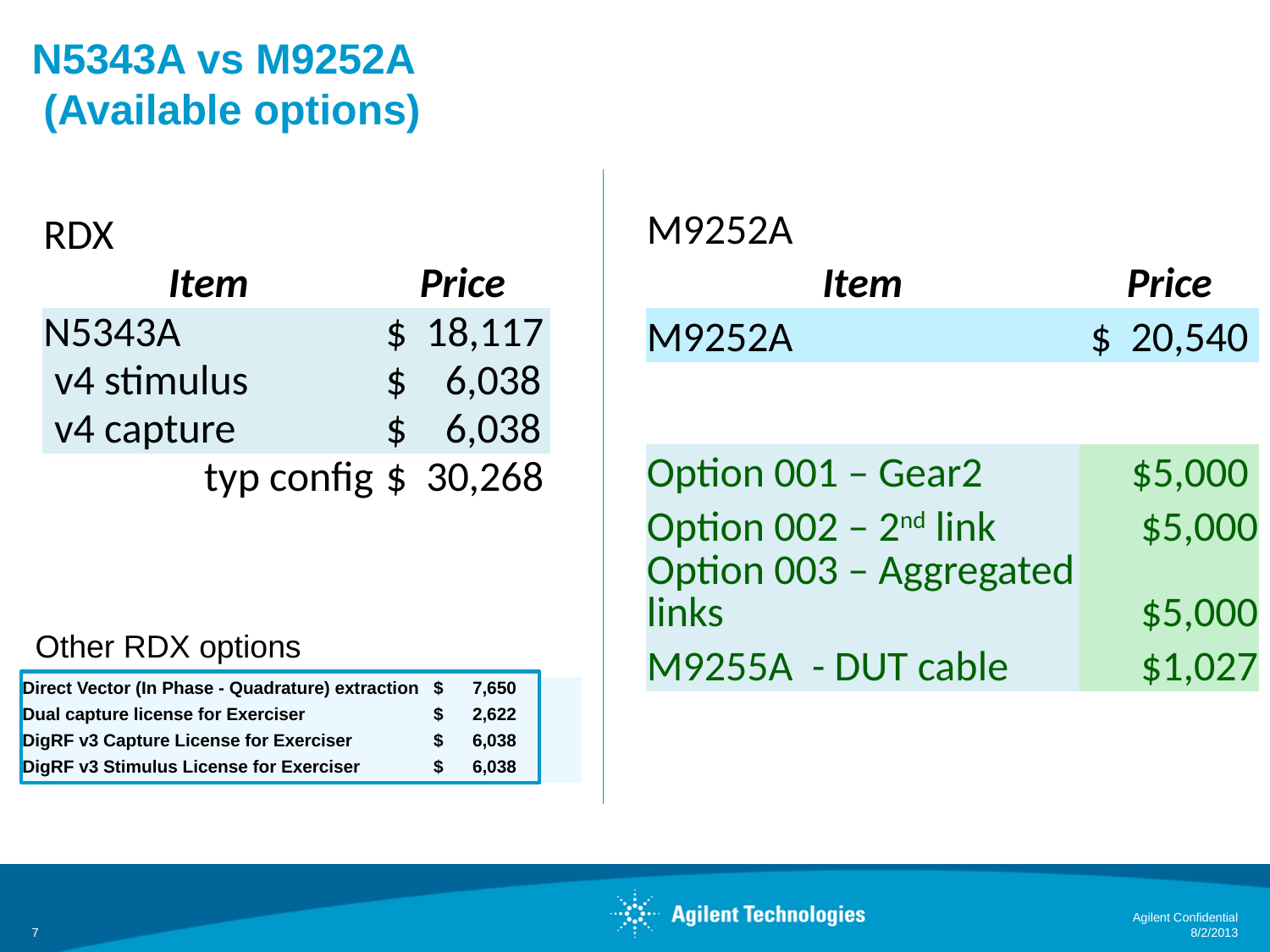

# N5343A vs M9252A (Available options)
| M9252A |  |
| --- | --- |
| Item | Price |
| M9252A | $ 20,540 |
|  |  |
| Option 001 – Gear2 | $5,000 |
| Option 002 – 2nd link | $5,000 |
| Option 003 – Aggregated links | $5,000 |
| M9255A - DUT cable | $1,027 |
| RDX |  |
| --- | --- |
| Item | Price |
| N5343A | $ 18,117 |
| v4 stimulus | $ 6,038 |
| v4 capture | $ 6,038 |
| typ config | $ 30,268 |
Other RDX options

| Direct Vector (In Phase - Quadrature) extraction | $ 7,650 |
| --- | --- |
| Dual capture license for Exerciser | $ 2,622 |
| DigRF v3 Capture License for Exerciser | $ 6,038 |
| DigRF v3 Stimulus License for Exerciser | $ 6,038 |
Agilent Confidential
8/2/2013
7